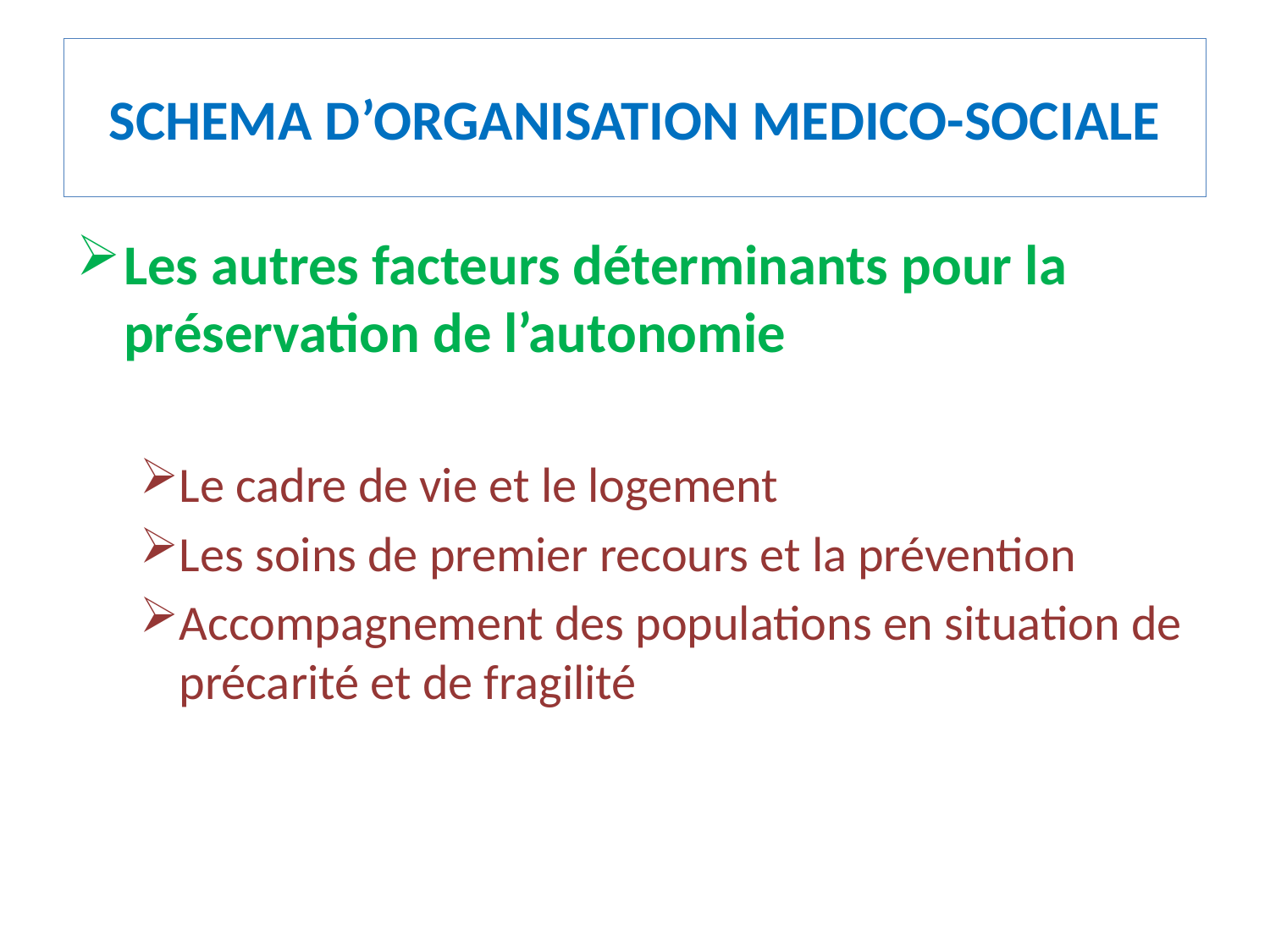

# SCHEMA D’ORGANISATION MEDICO-SOCIALE
Les autres facteurs déterminants pour la préservation de l’autonomie

Le cadre de vie et le logement
Les soins de premier recours et la prévention
Accompagnement des populations en situation de précarité et de fragilité